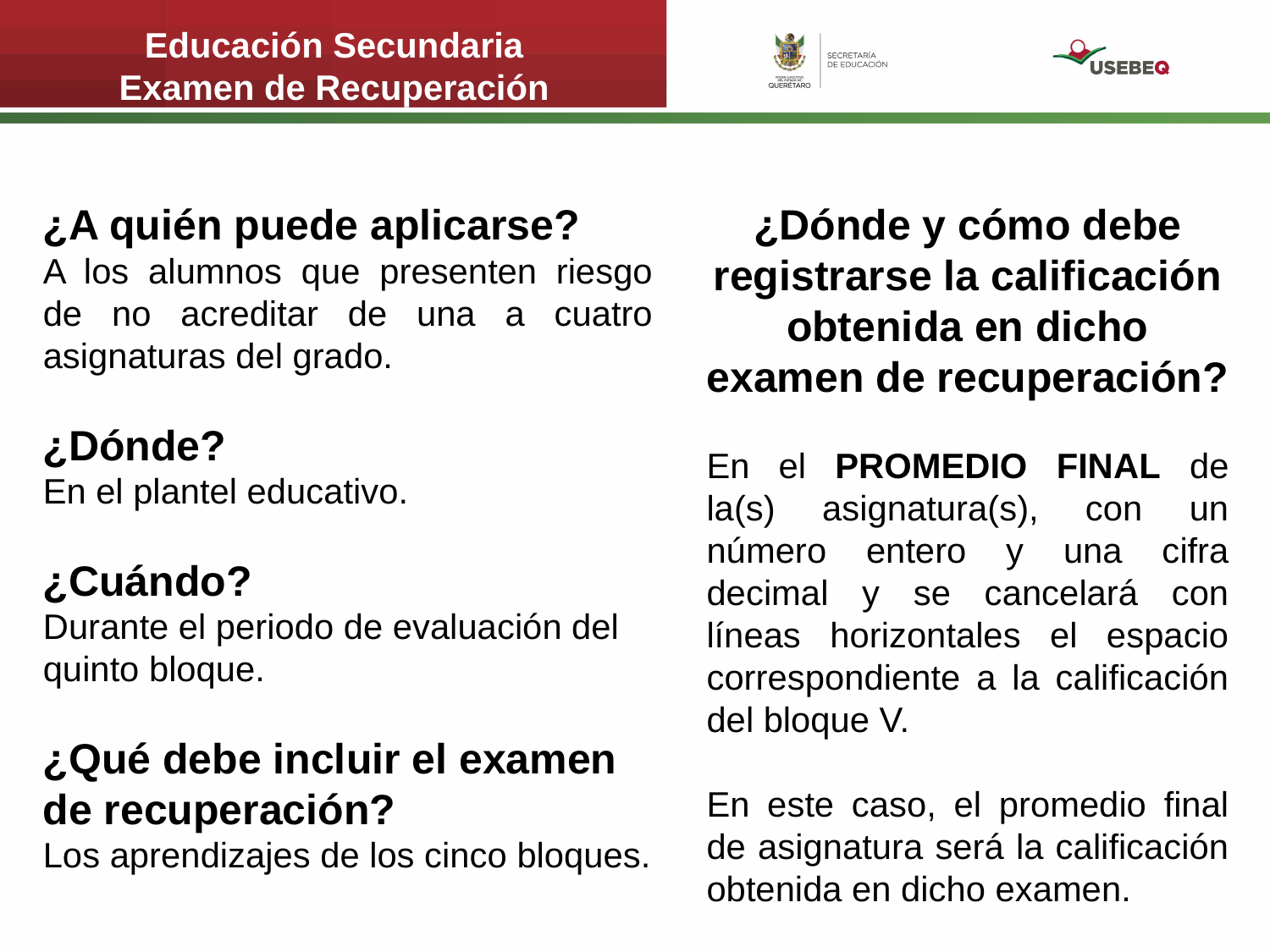

Educación Secundaria
Examen de Recuperación
¿Dónde y cómo debe registrarse la calificación obtenida en dicho examen de recuperación?

En el PROMEDIO FINAL de la(s) asignatura(s), con un número entero y una cifra decimal y se cancelará con líneas horizontales el espacio correspondiente a la calificación del bloque V.

En este caso, el promedio final de asignatura será la calificación obtenida en dicho examen.
¿A quién puede aplicarse?
A los alumnos que presenten riesgo de no acreditar de una a cuatro asignaturas del grado.

¿Dónde?
En el plantel educativo.

¿Cuándo?
Durante el periodo de evaluación del quinto bloque.

¿Qué debe incluir el examen de recuperación?
Los aprendizajes de los cinco bloques.